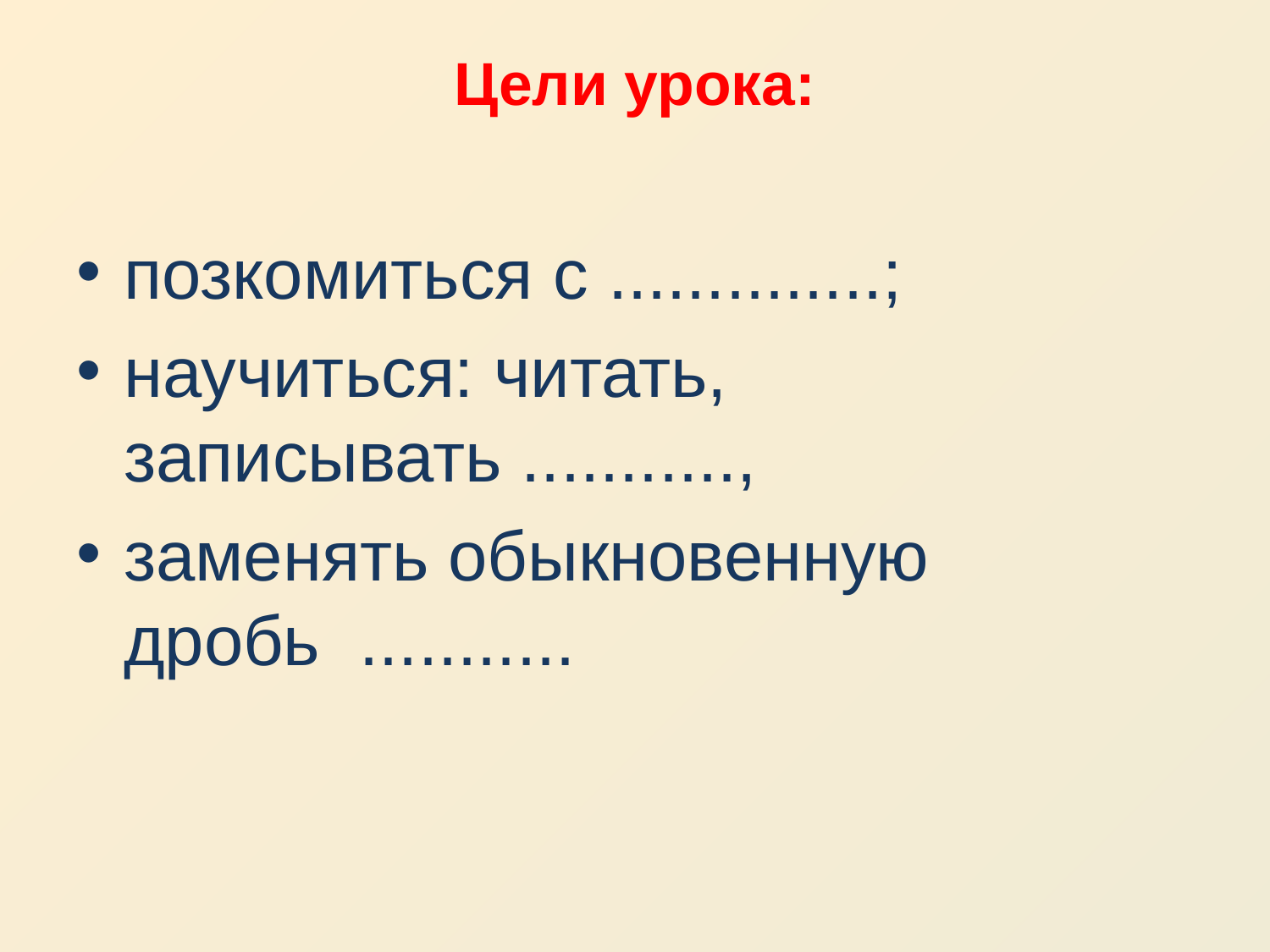

# Цели урока:
позкомиться с ..............;
научиться: читать, записывать ...........,
заменять обыкновенную дробь  ...........